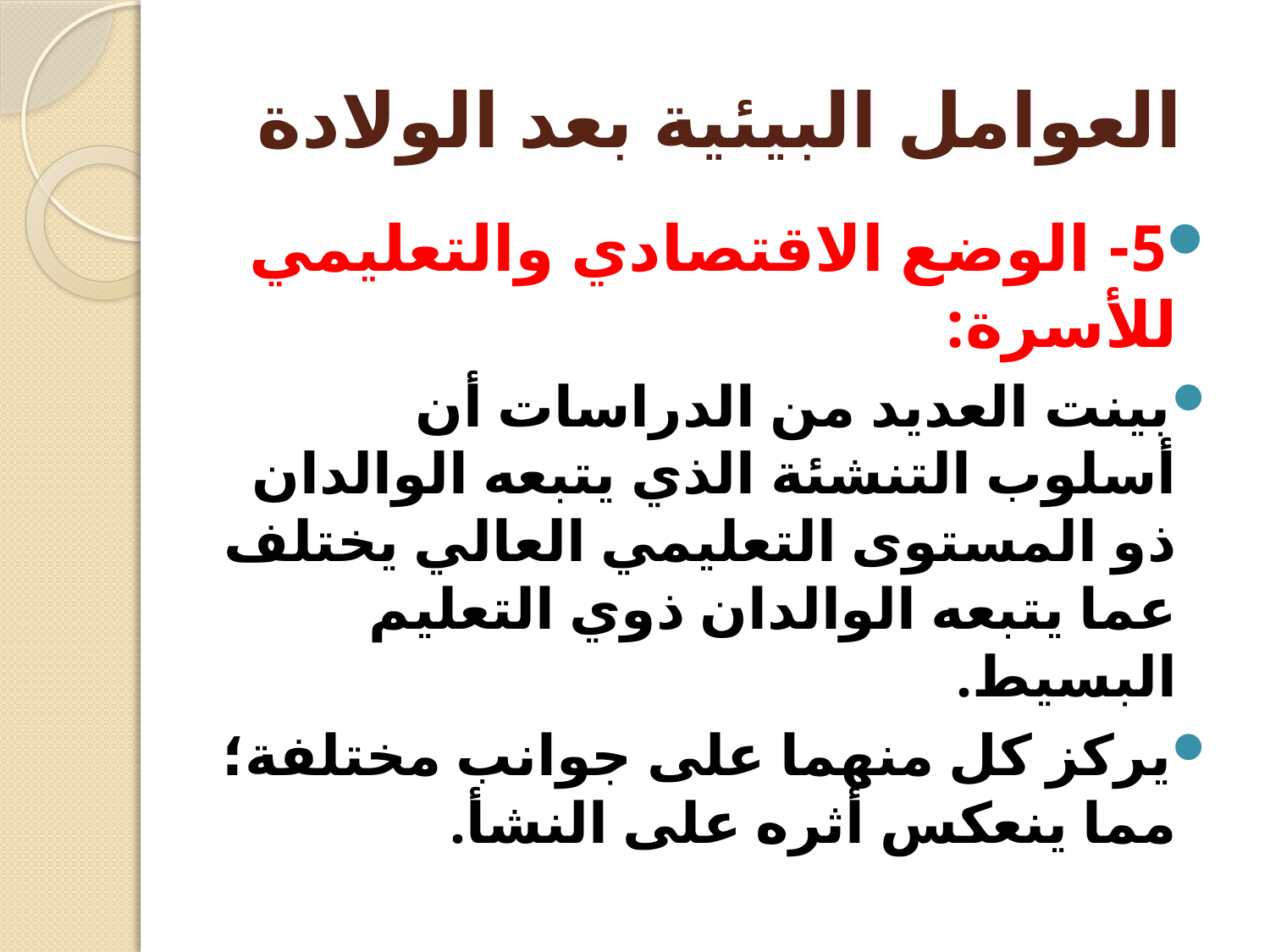

# العوامل البيئية بعد الولادة
5- الوضع الاقتصادي والتعليمي للأسرة:
بينت العديد من الدراسات أن أسلوب التنشئة الذي يتبعه الوالدان ذو المستوى التعليمي العالي يختلف عما يتبعه الوالدان ذوي التعليم البسيط.
يركز كل منهما على جوانب مختلفة؛ مما ينعكس أثره على النشأ.